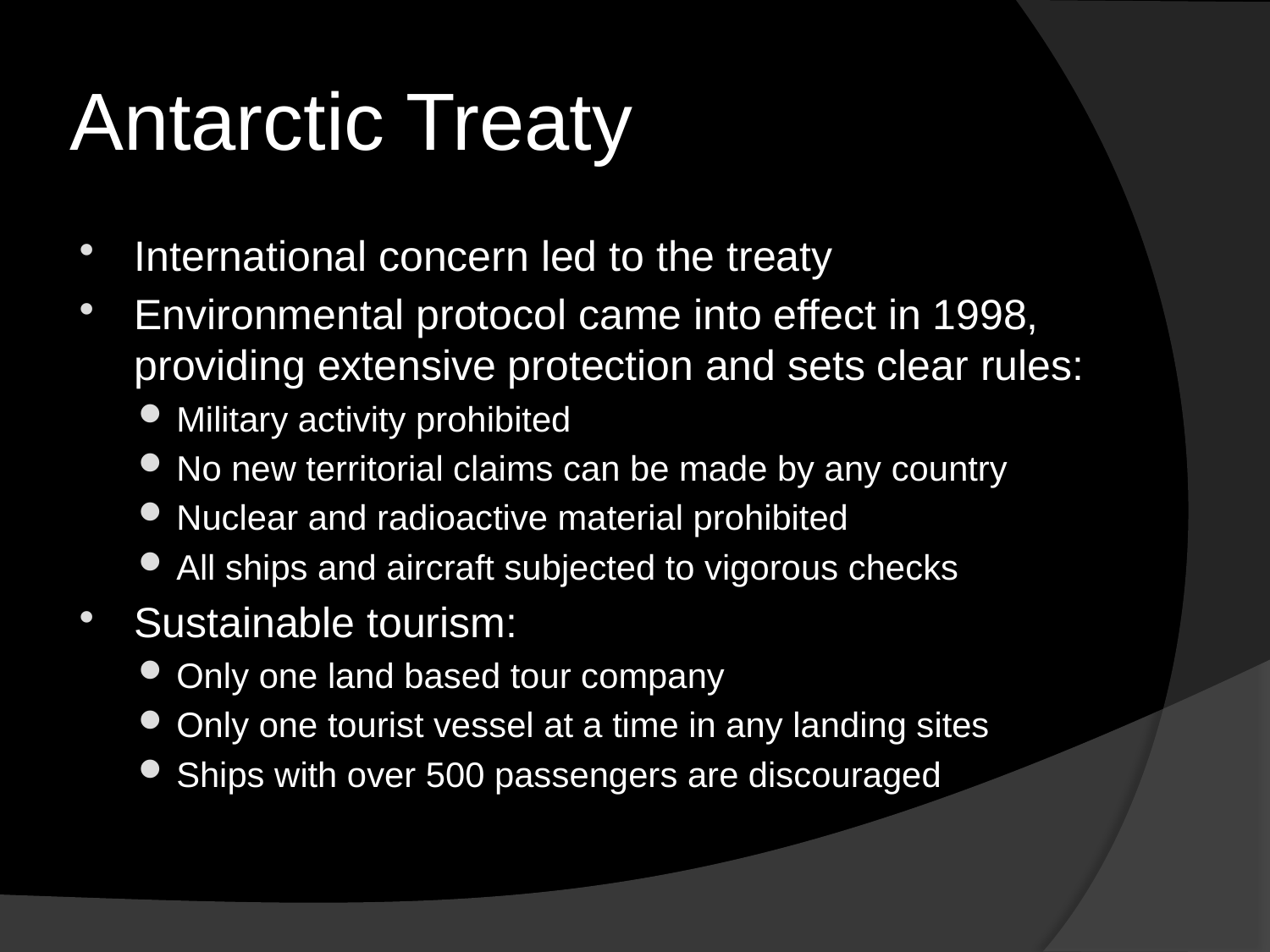

# Antarctic Treaty
International concern led to the treaty
Environmental protocol came into effect in 1998, providing extensive protection and sets clear rules:
Military activity prohibited
No new territorial claims can be made by any country
Nuclear and radioactive material prohibited
All ships and aircraft subjected to vigorous checks
Sustainable tourism:
Only one land based tour company
Only one tourist vessel at a time in any landing sites
Ships with over 500 passengers are discouraged